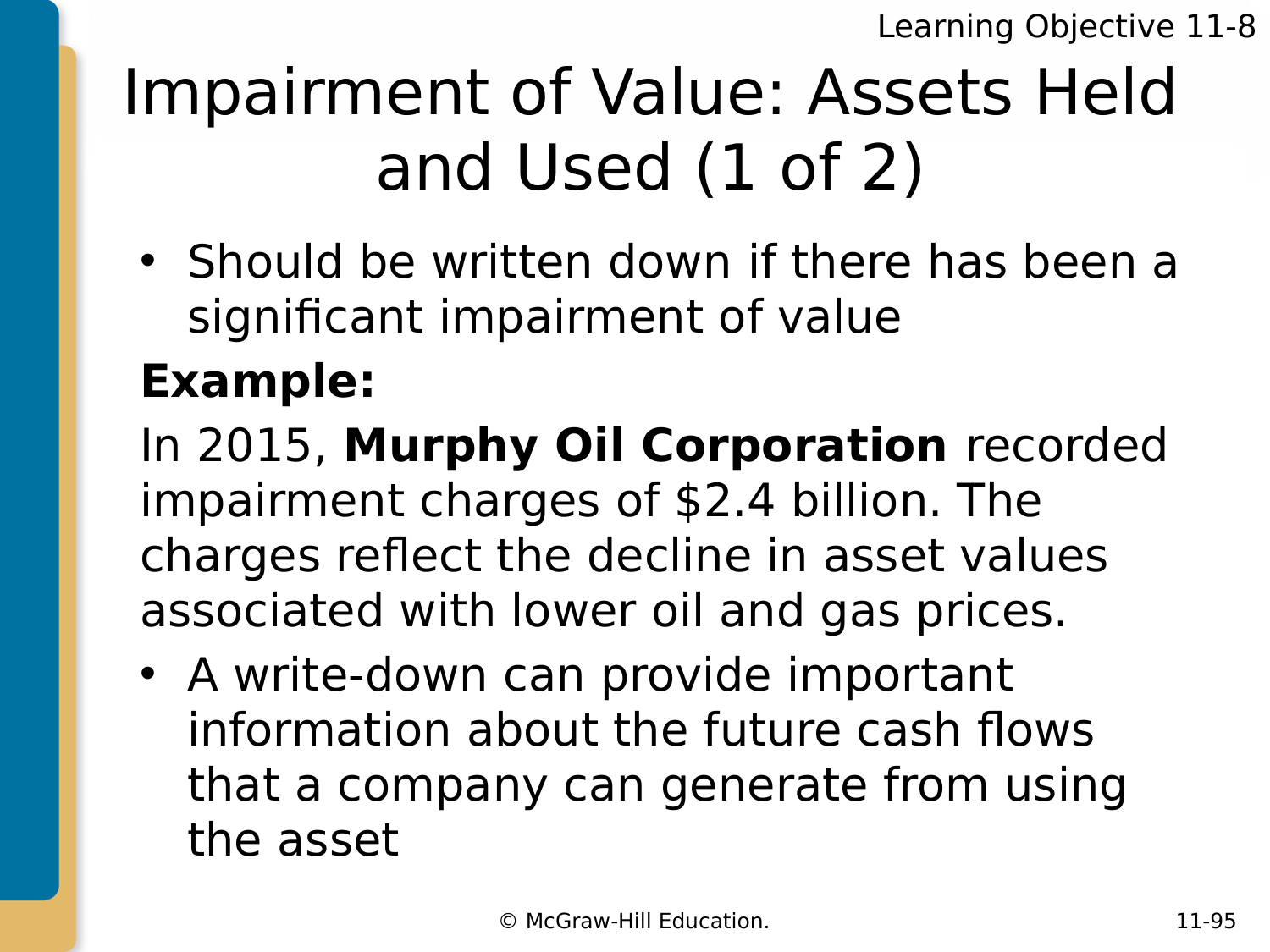

Learning Objective 11-8
# Impairment of Value: Assets Held and Used (1 of 2)
Should be written down if there has been a significant impairment of value
Example:
In 2015, Murphy Oil Corporation recorded impairment charges of $2.4 billion. The charges reflect the decline in asset values associated with lower oil and gas prices.
A write-down can provide important information about the future cash flows that a company can generate from using the asset